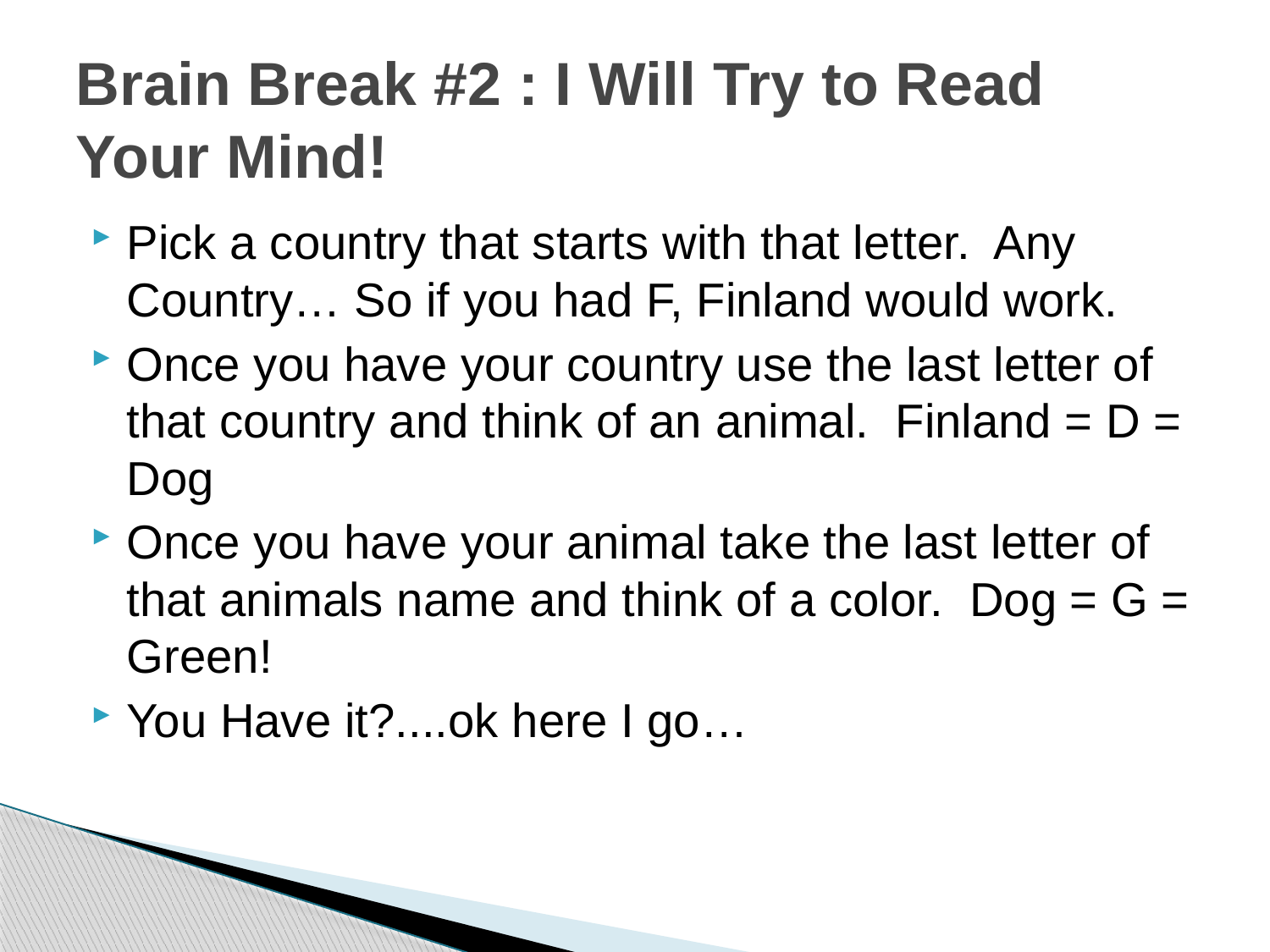

# Brain Break #2 : I Will Try to Read Your Mind!
Pick a country that starts with that letter.  Any Country… So if you had F, Finland would work.
Once you have your country use the last letter of that country and think of an animal.  Finland = D = Dog
Once you have your animal take the last letter of that animals name and think of a color.  Dog = G = Green!
You Have it?....ok here I go…